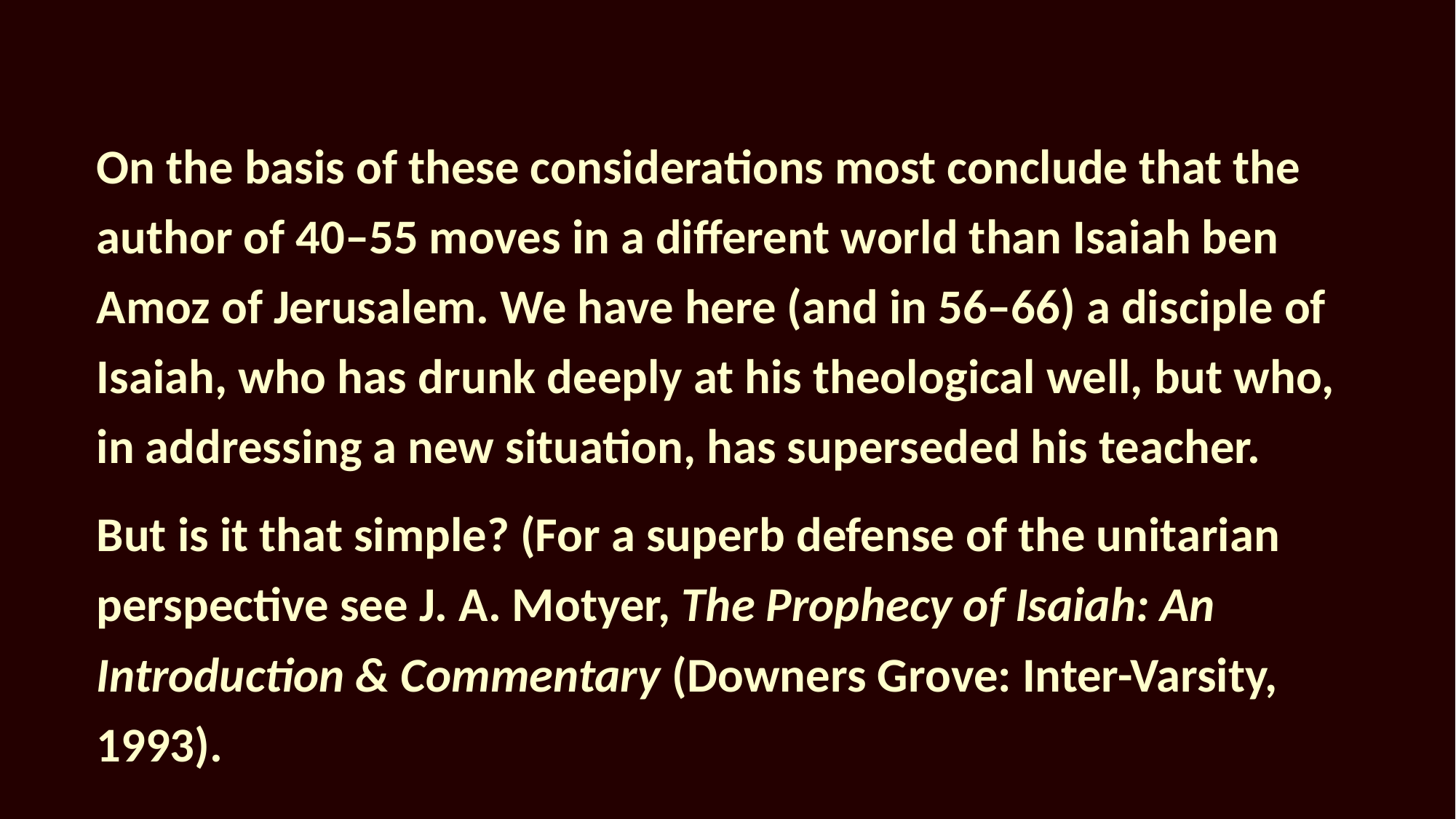

On the basis of these considerations most conclude that the author of 40–55 moves in a different world than Isaiah ben Amoz of Jerusalem. We have here (and in 56–66) a disciple of Isaiah, who has drunk deeply at his theological well, but who, in addressing a new situation, has superseded his teacher.
But is it that simple? (For a superb defense of the unitarian perspective see J. A. Motyer, The Prophecy of Isaiah: An Introduction & Commentary (Downers Grove: Inter-Varsity, 1993).